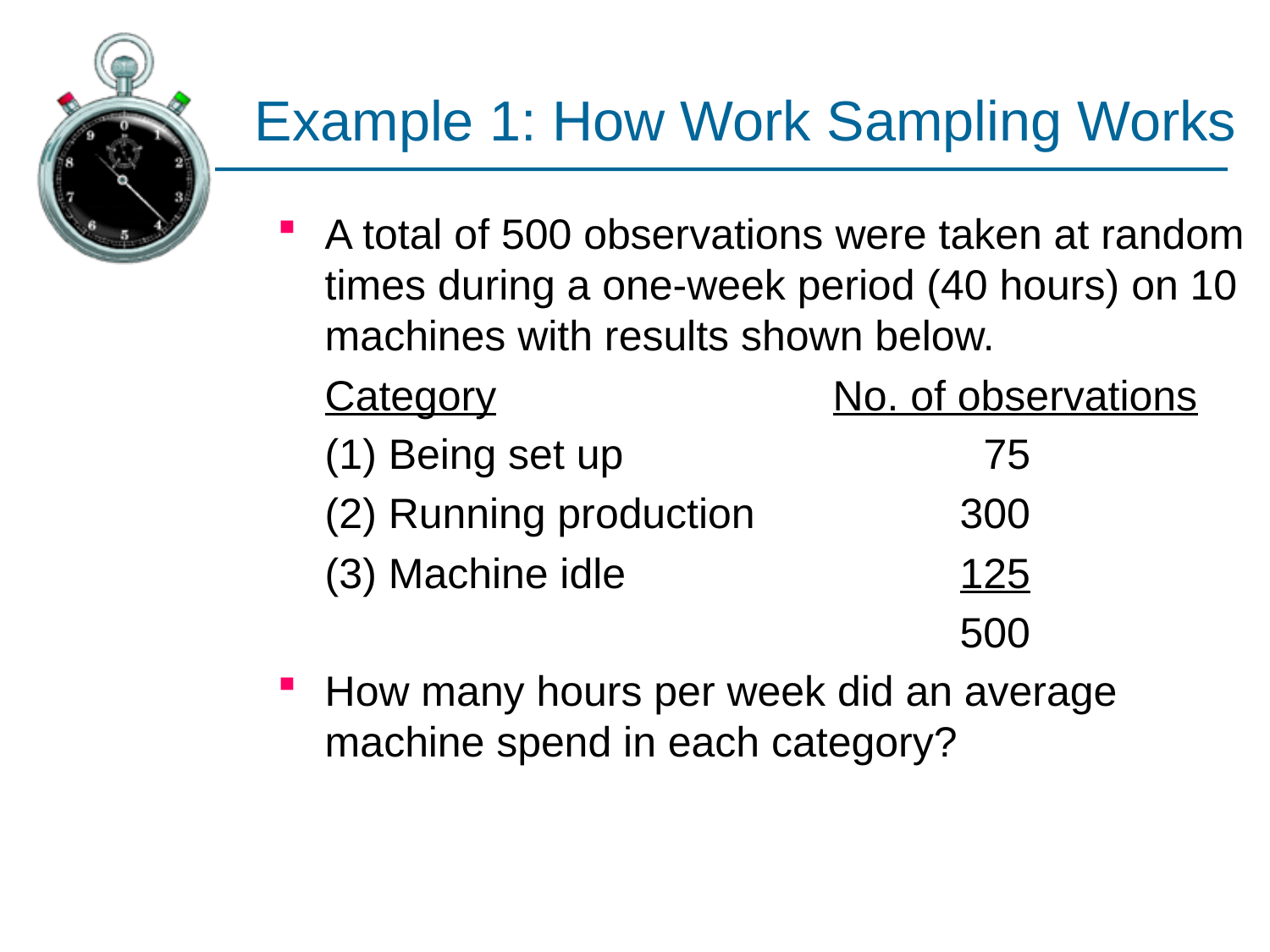

# Example 1: How Work Sampling Works
A total of 500 observations were taken at random times during a one-week period (40 hours) on 10 machines with results shown below.
	Category			No. of observations
	(1) Being set up			  75
	(2) Running production		300
	(3) Machine idle			125
						500
How many hours per week did an average machine spend in each category?